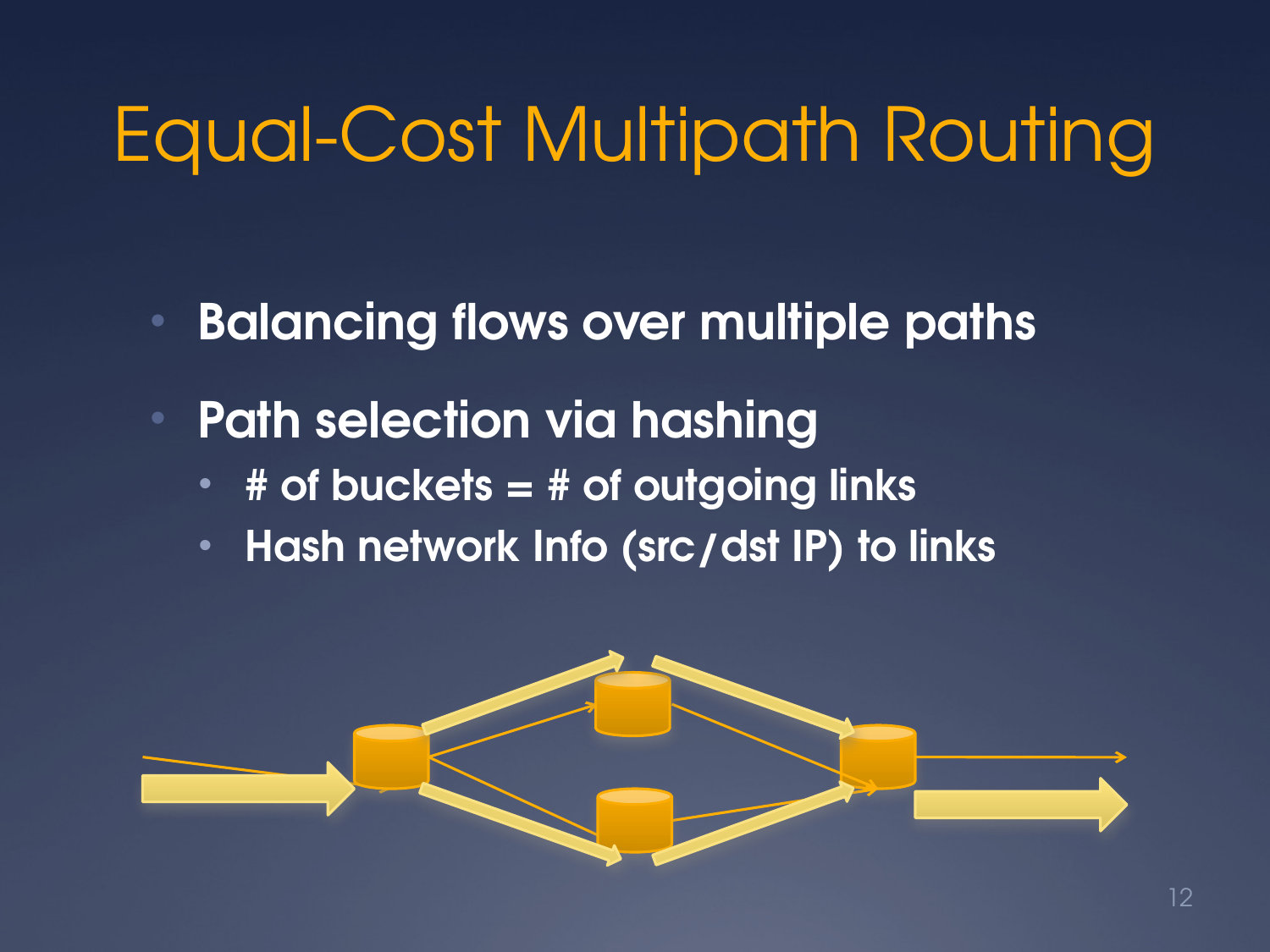

# Equal-Cost Multipath Routing
Balancing flows over multiple paths
Path selection via hashing
# of buckets = # of outgoing links
Hash network Info (src/dst IP) to links

12